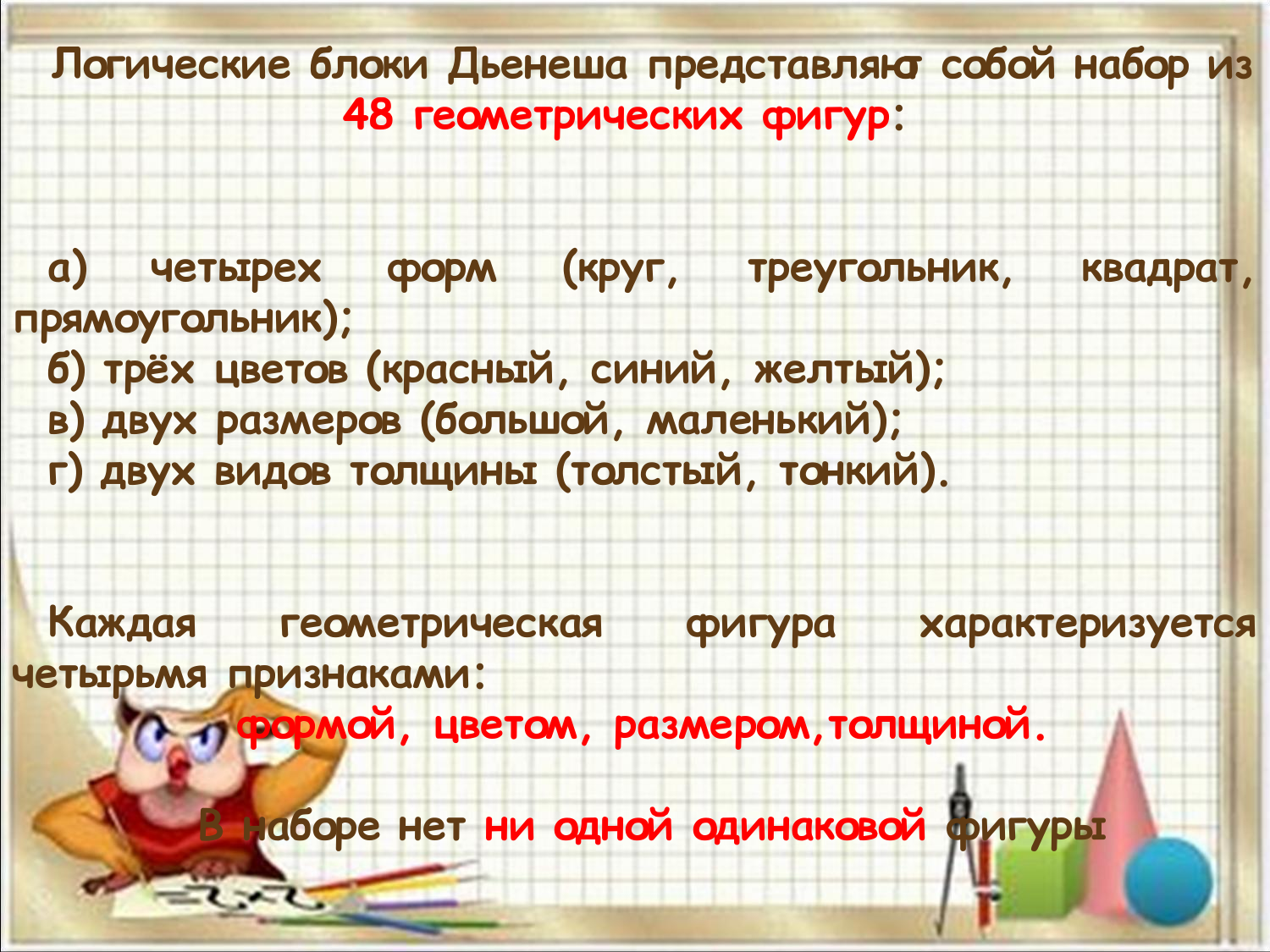

Логические блоки Дьенеша представляют собой набор из 48 геометрических фигур:

а) четырех форм (круг, треугольник, квадрат, прямоугольник);
б) трёх цветов (красный, синий, желтый);
в) двух размеров (большой, маленький);
г) двух видов толщины (толстый, тонкий).

Каждая геометрическая фигура характеризуется четырьмя признаками:
формой, цветом, размером,толщиной.

В наборе нет ни одной одинаковой фигуры